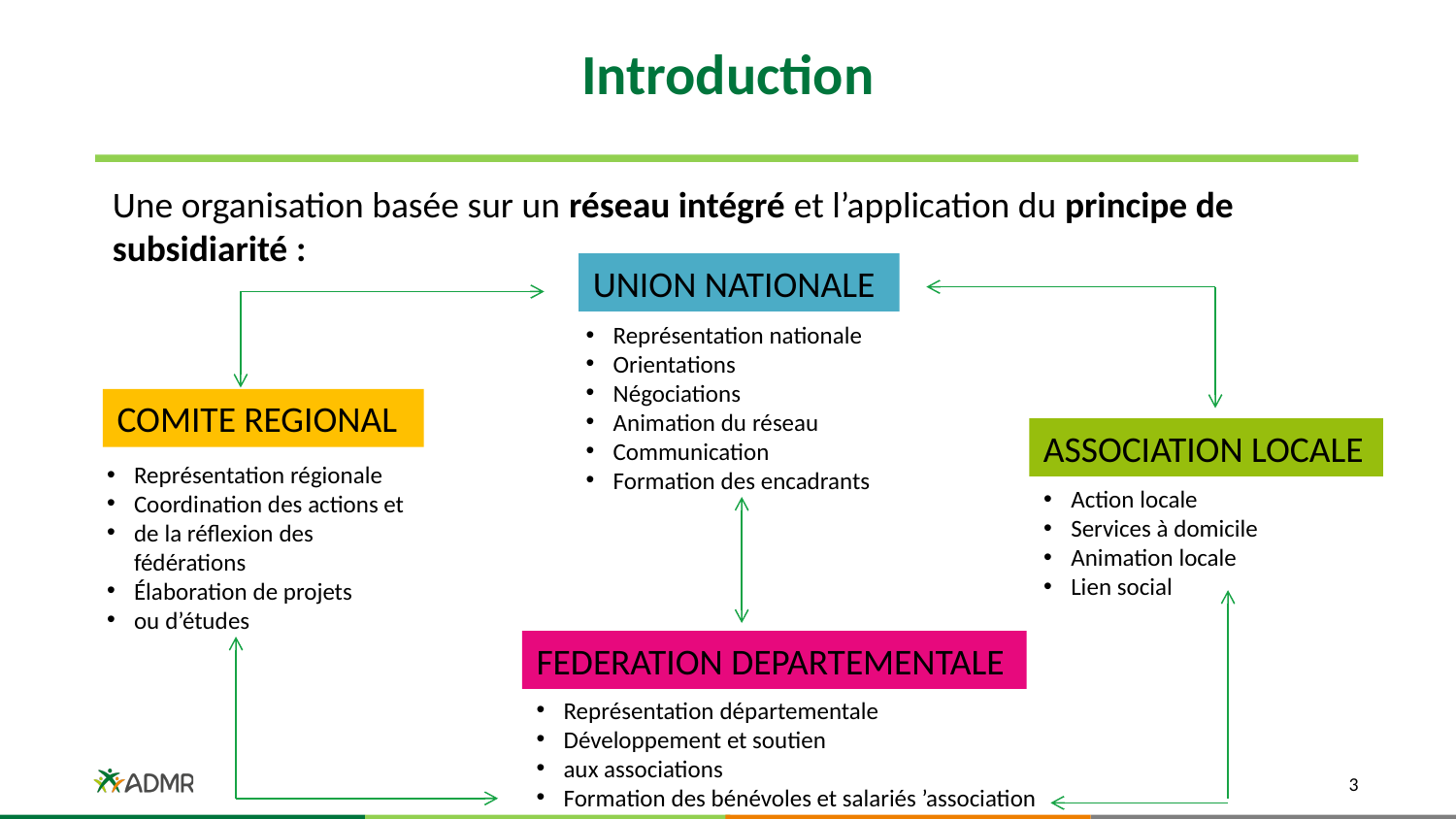

# Introduction
Une organisation basée sur un réseau intégré et l’application du principe de subsidiarité :
UNION NATIONALE
Représentation nationale
Orientations
Négociations
Animation du réseau
Communication
Formation des encadrants
COMITE REGIONAL
ASSOCIATION LOCALE
Représentation régionale
Coordination des actions et
de la réflexion des fédérations
Élaboration de projets
ou d’études
Action locale
Services à domicile
Animation locale
Lien social
FEDERATION DEPARTEMENTALE
Représentation départementale
Développement et soutien
aux associations
Formation des bénévoles et salariés ’association